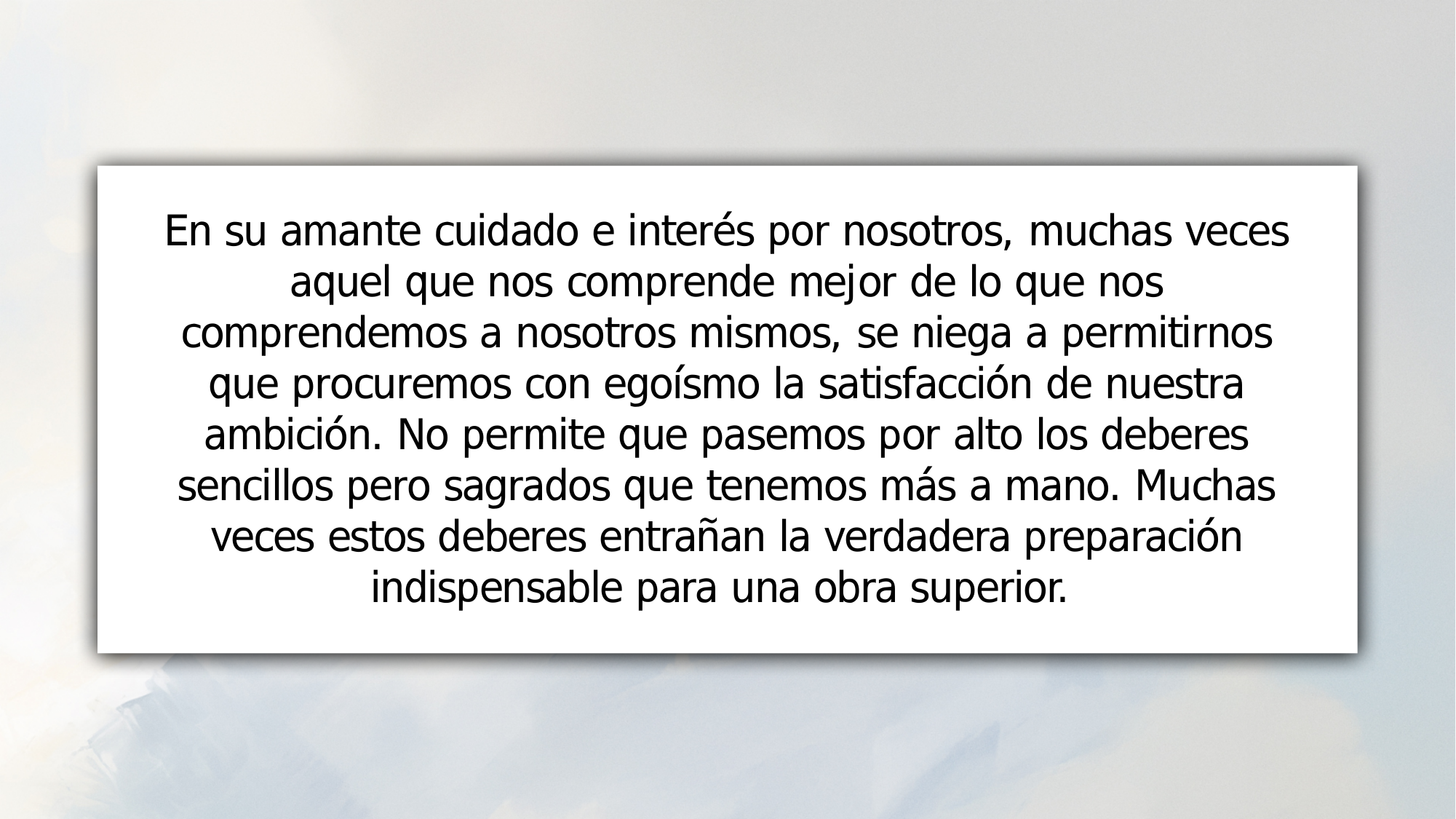

En su amante cuidado e interés por nosotros, muchas veces aquel que nos comprende mejor de lo que nos comprendemos a nosotros mismos, se niega a permitirnos que procuremos con egoísmo la satisfacción de nuestra ambición. No permite que pasemos por alto los deberes sencillos pero sagrados que tenemos más a mano. Muchas veces estos deberes entrañan la verdadera preparación indispensable para una obra superior.